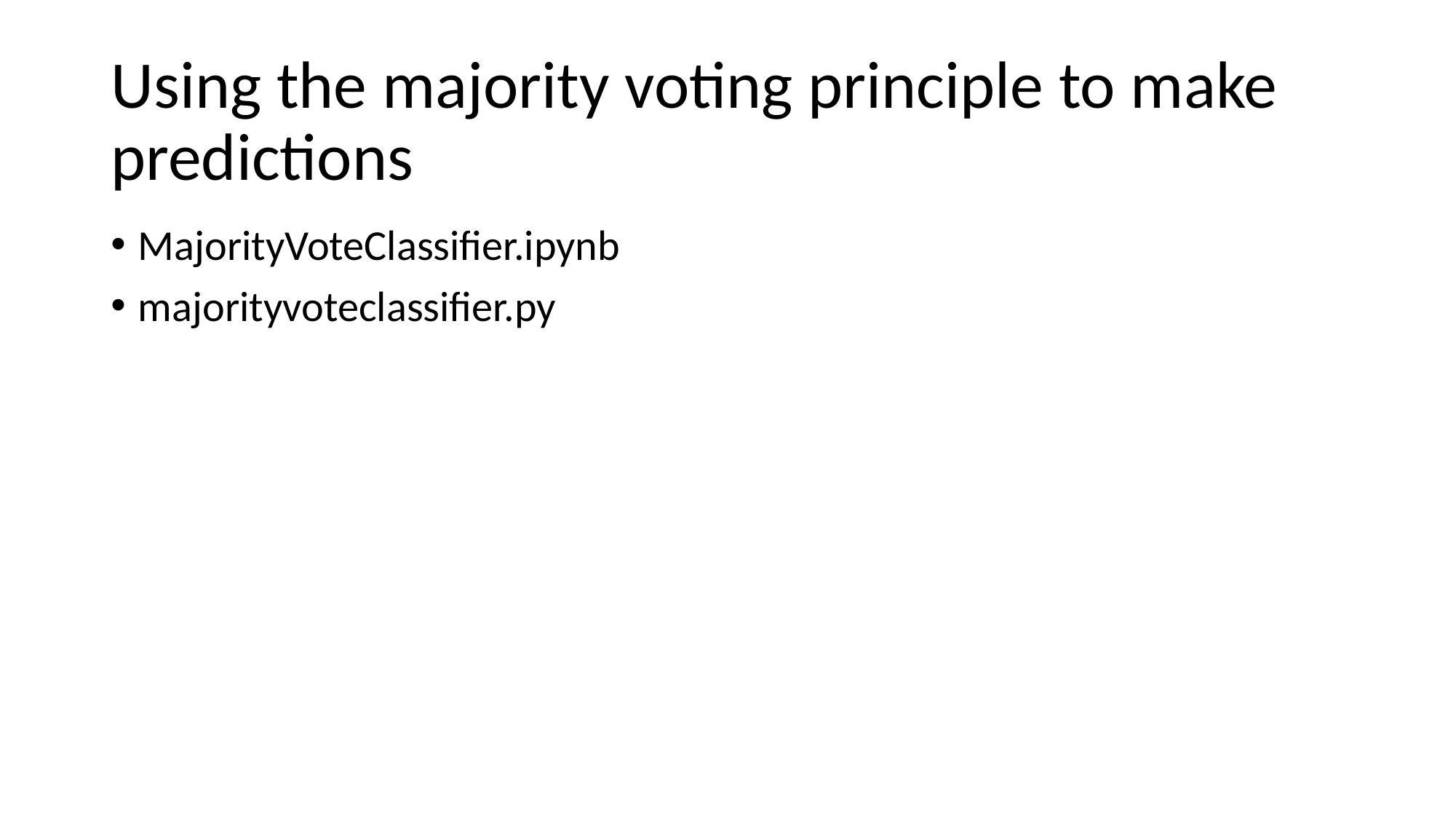

# Using the majority voting principle to make predictions
MajorityVoteClassifier.ipynb
majorityvoteclassifier.py